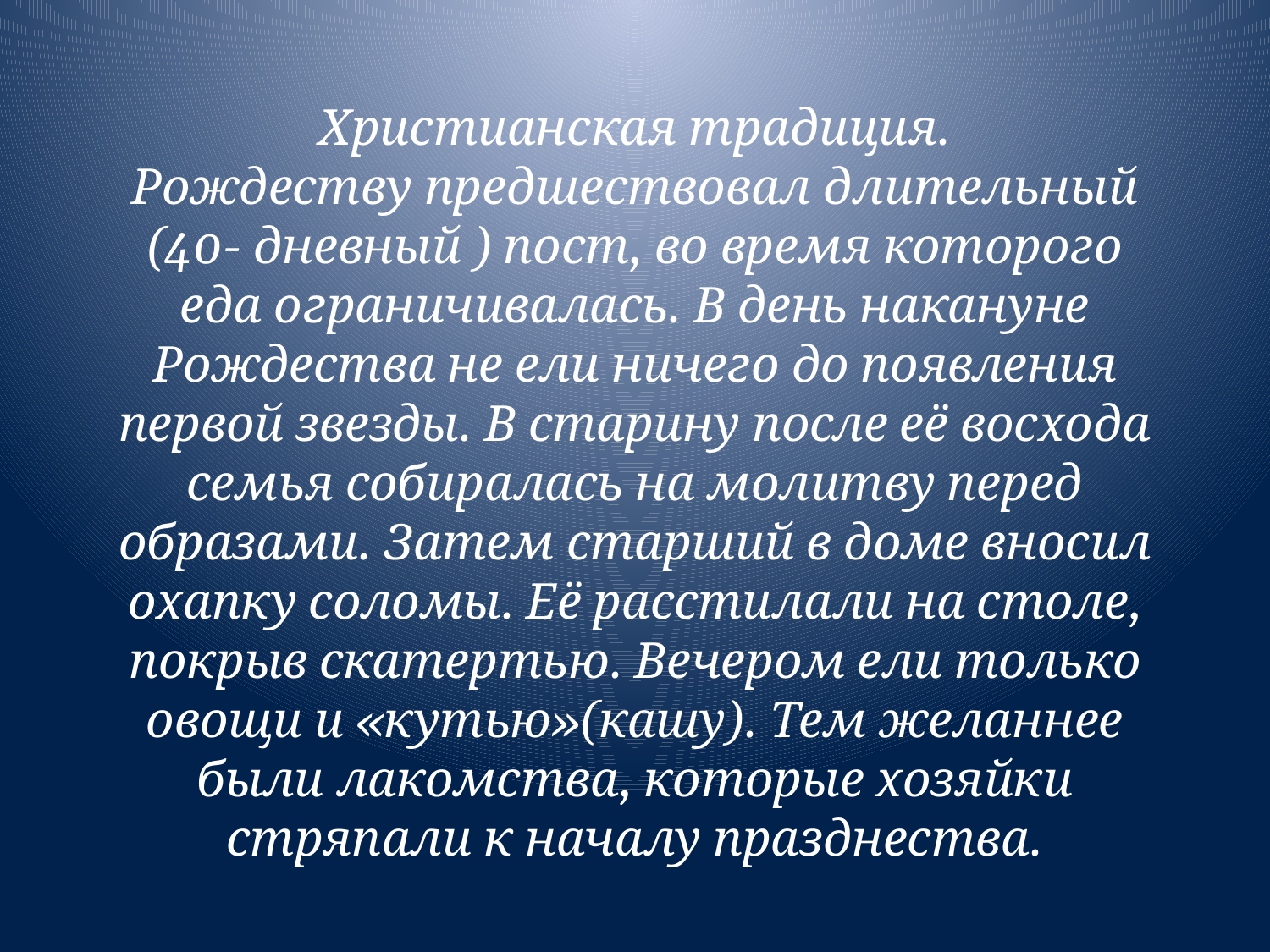

# Христианская традиция. Рождеству предшествовал длительный (40- дневный ) пост, во время которого еда ограничивалась. В день накануне Рождества не ели ничего до появления первой звезды. В старину после её восхода семья собиралась на молитву перед образами. Затем старший в доме вносил охапку соломы. Её расстилали на столе, покрыв скатертью. Вечером ели только овощи и «кутью»(кашу). Тем желаннее были лакомства, которые хозяйки стряпали к началу празднества.